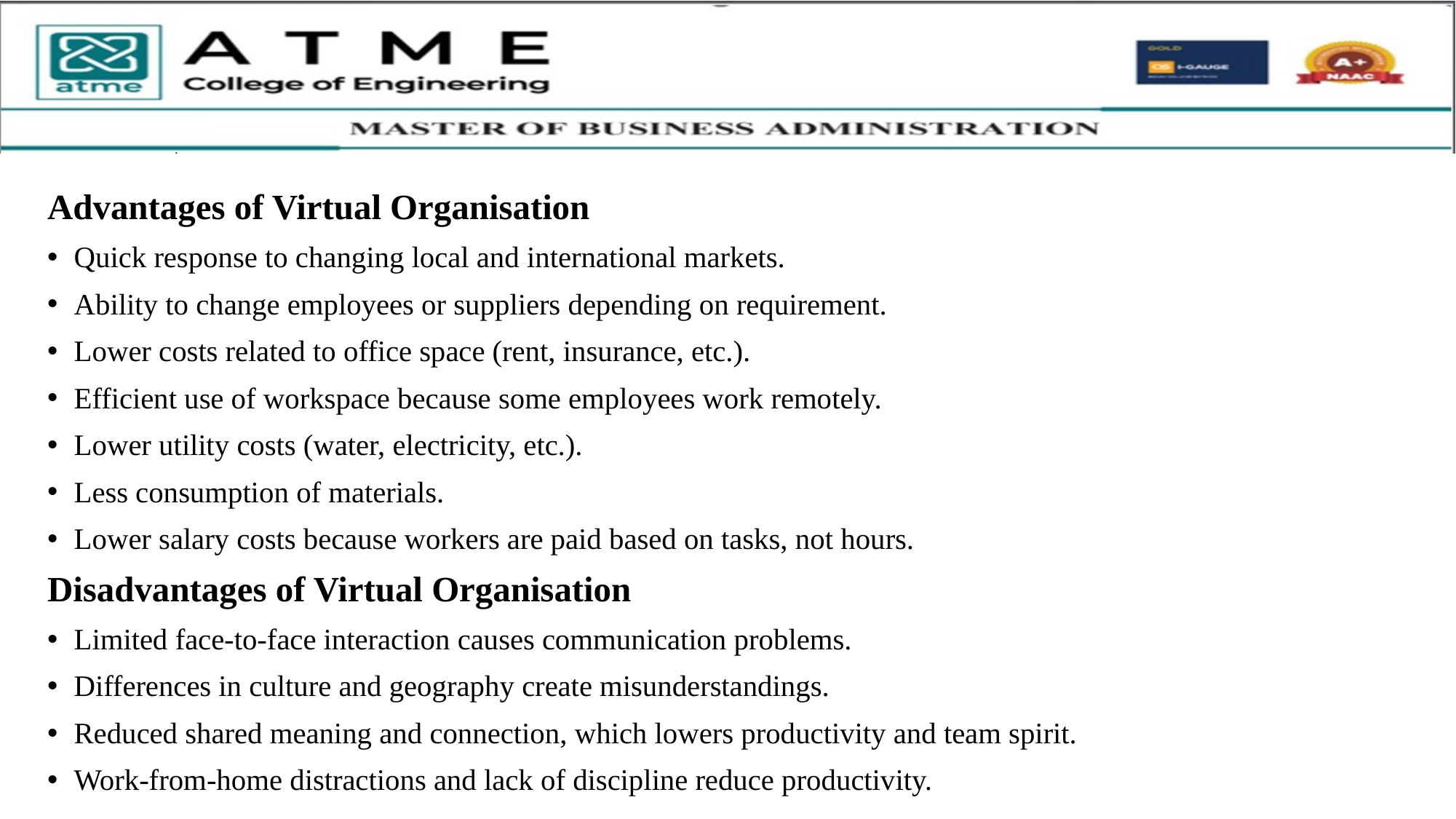

Advantages of Virtual Organisation
Quick response to changing local and international markets.
Ability to change employees or suppliers depending on requirement.
Lower costs related to office space (rent, insurance, etc.).
Efficient use of workspace because some employees work remotely.
Lower utility costs (water, electricity, etc.).
Less consumption of materials.
Lower salary costs because workers are paid based on tasks, not hours.
Disadvantages of Virtual Organisation
Limited face-to-face interaction causes communication problems.
Differences in culture and geography create misunderstandings.
Reduced shared meaning and connection, which lowers productivity and team spirit.
Work-from-home distractions and lack of discipline reduce productivity.